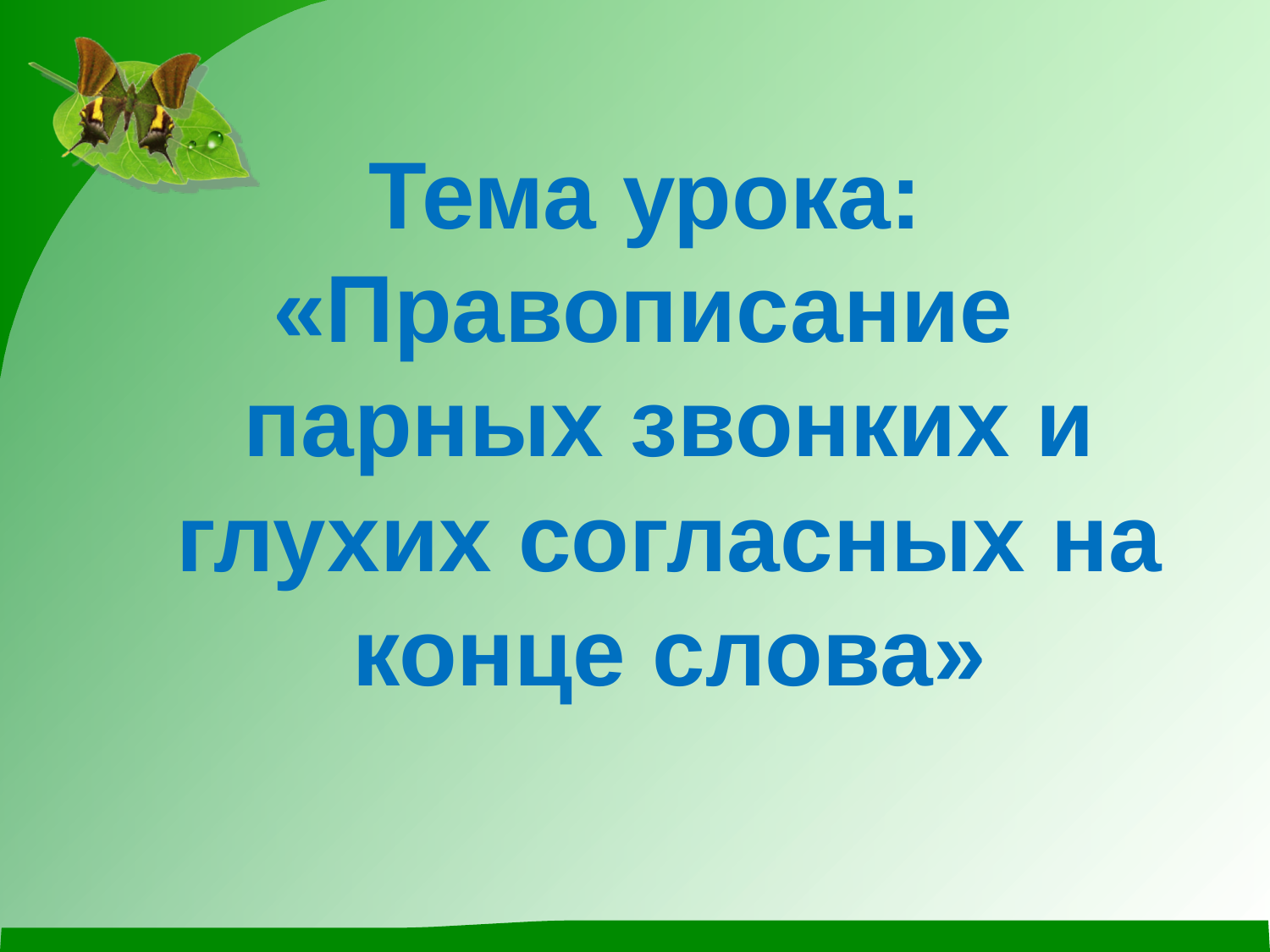

#
Тема урока: «Правописание   парных звонких и глухих согласных на конце слова»